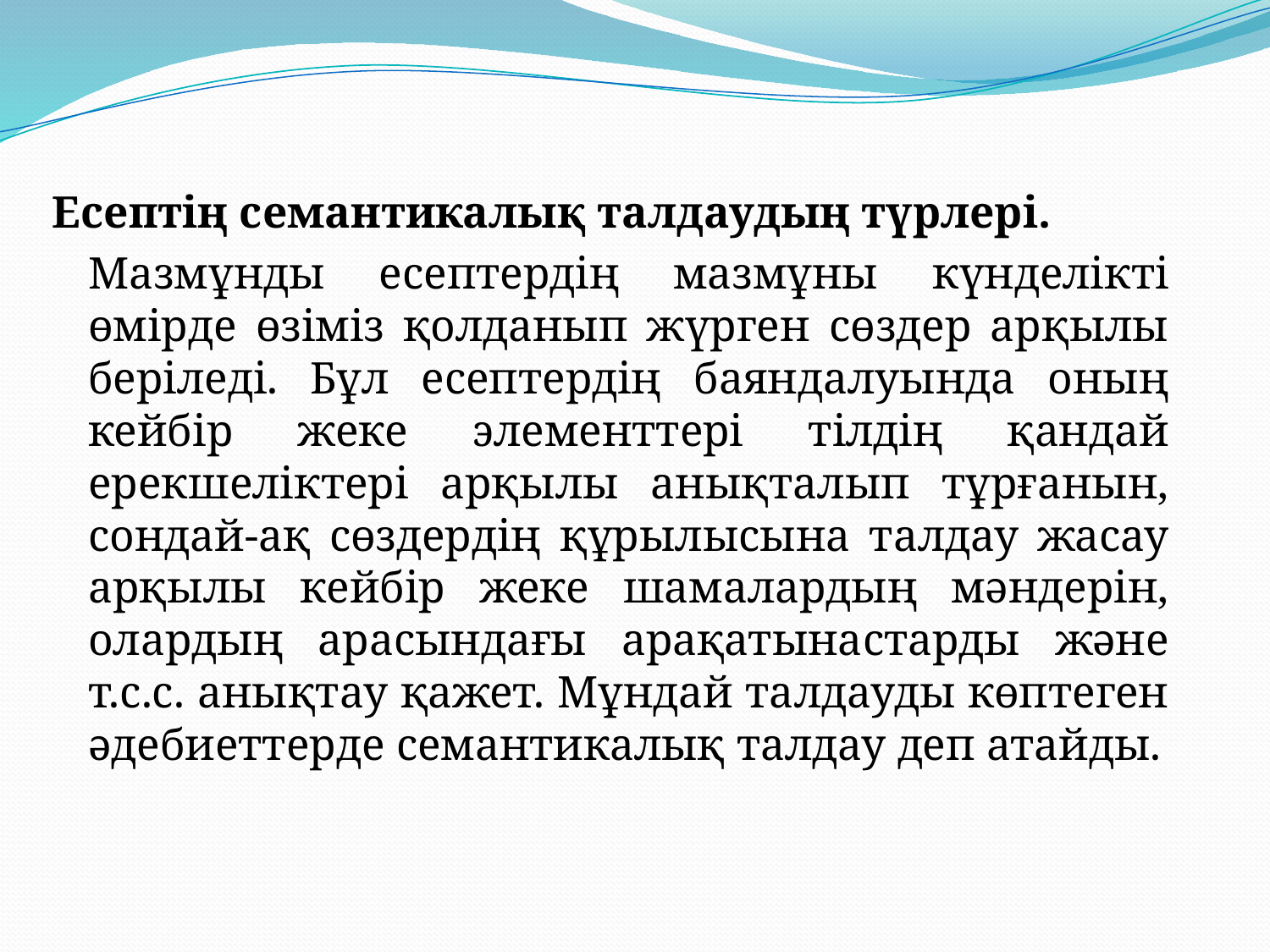

Есептің семантикалық талдаудың түрлері.
	Мазмұнды есептердің мазмұны күнделікті өмірде өзіміз қолданып жүрген сөздер арқылы беріледі. Бұл есептердің баяндалуында оның кейбір жеке элементтері тілдің қандай ерекшеліктері арқылы анықталып тұрғанын, сондай-ақ сөздердің құрылысына талдау жасау арқылы кейбір жеке шамалардың мәндерін, олардың арасындағы арақатынастарды және т.с.с. анықтау қажет. Мұндай талдауды көптеген әдебиеттерде семантикалық талдау деп атайды.